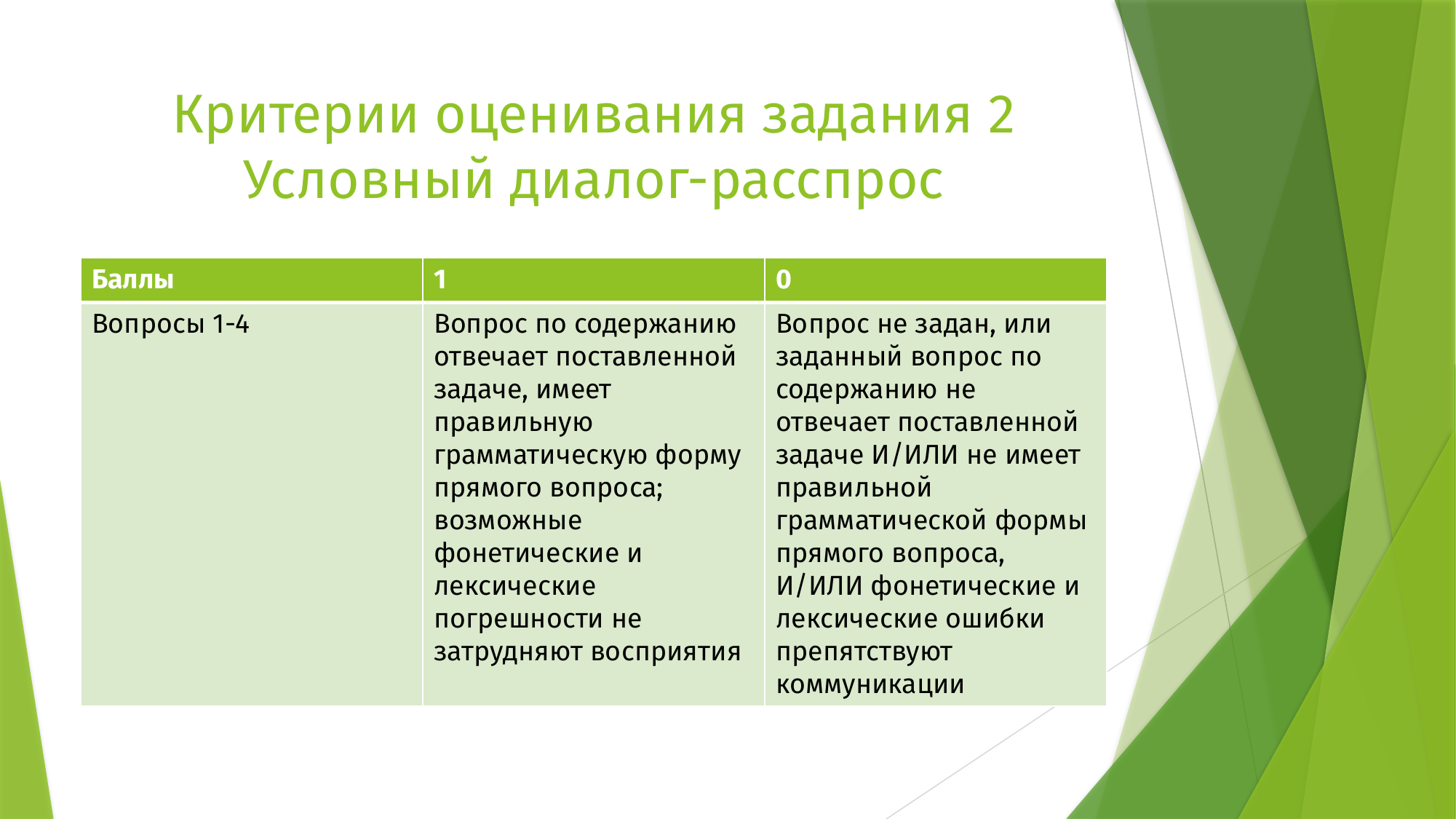

# Критерии оценивания задания 2 Условный диалог-расспрос
| Баллы | 1 | 0 |
| --- | --- | --- |
| Вопросы 1-4 | Вопрос по содержанию отвечает поставленной задаче, имеет правильную грамматическую форму прямого вопроса; возможные фонетические и лексические погрешности не затрудняют восприятия | Вопрос не задан, или заданный вопрос по содержанию не отвечает поставленной задаче И/ИЛИ не имеет правильной грамматической формы прямого вопроса, И/ИЛИ фонетические и лексические ошибки препятствуют коммуникации |